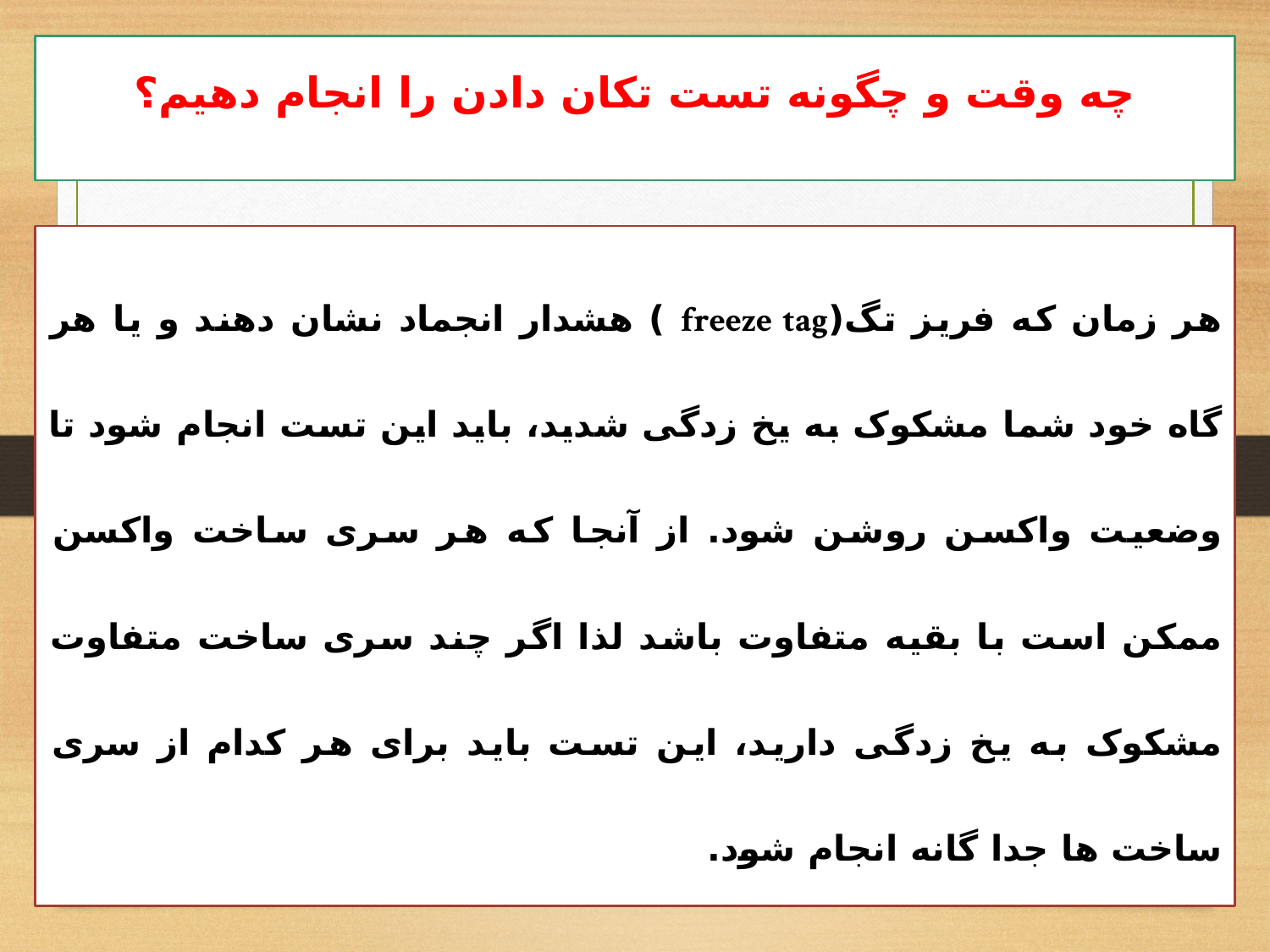

# چه وقت و چگونه تست تکان دادن را انجام دهیم؟
هر زمان که فریز تگ(freeze tag ) هشدار انجماد نشان دهند و یا هر گاه خود شما مشکوک به یخ زدگی شدید، باید این تست انجام شود تا وضعیت واکسن روشن شود. از آنجا که هر سری ساخت واکسن ممکن است با بقیه متفاوت باشد لذا اگر چند سری ساخت متفاوت مشکوک به یخ زدگی دارید، این تست باید برای هر کدام از سری ساخت ها جدا گانه انجام شود.